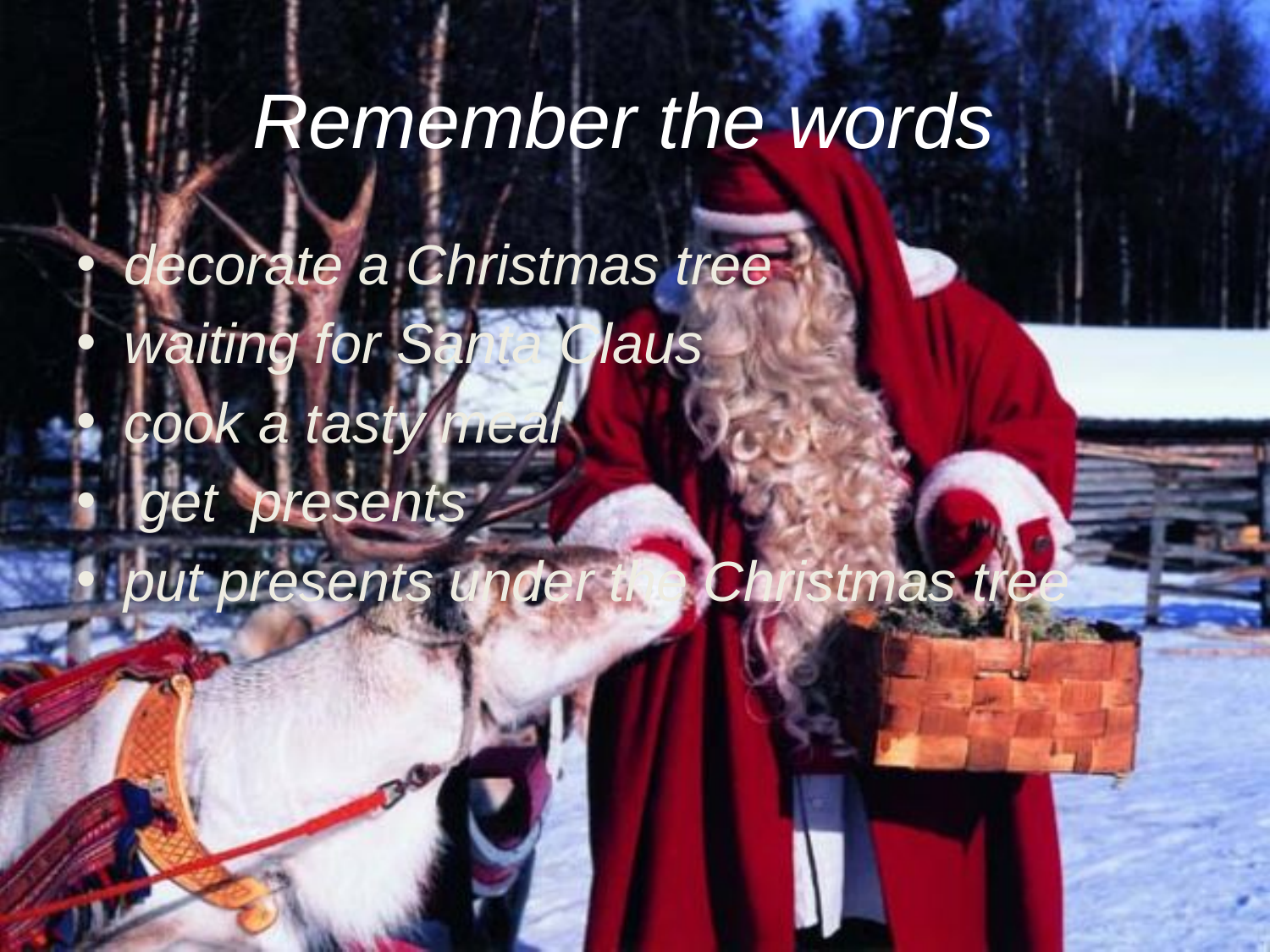

# Remember the words
decorate a Christmas tree
waiting for Santa Claus
cook a tasty meal
 get	presents
put presents under the Christmas tree